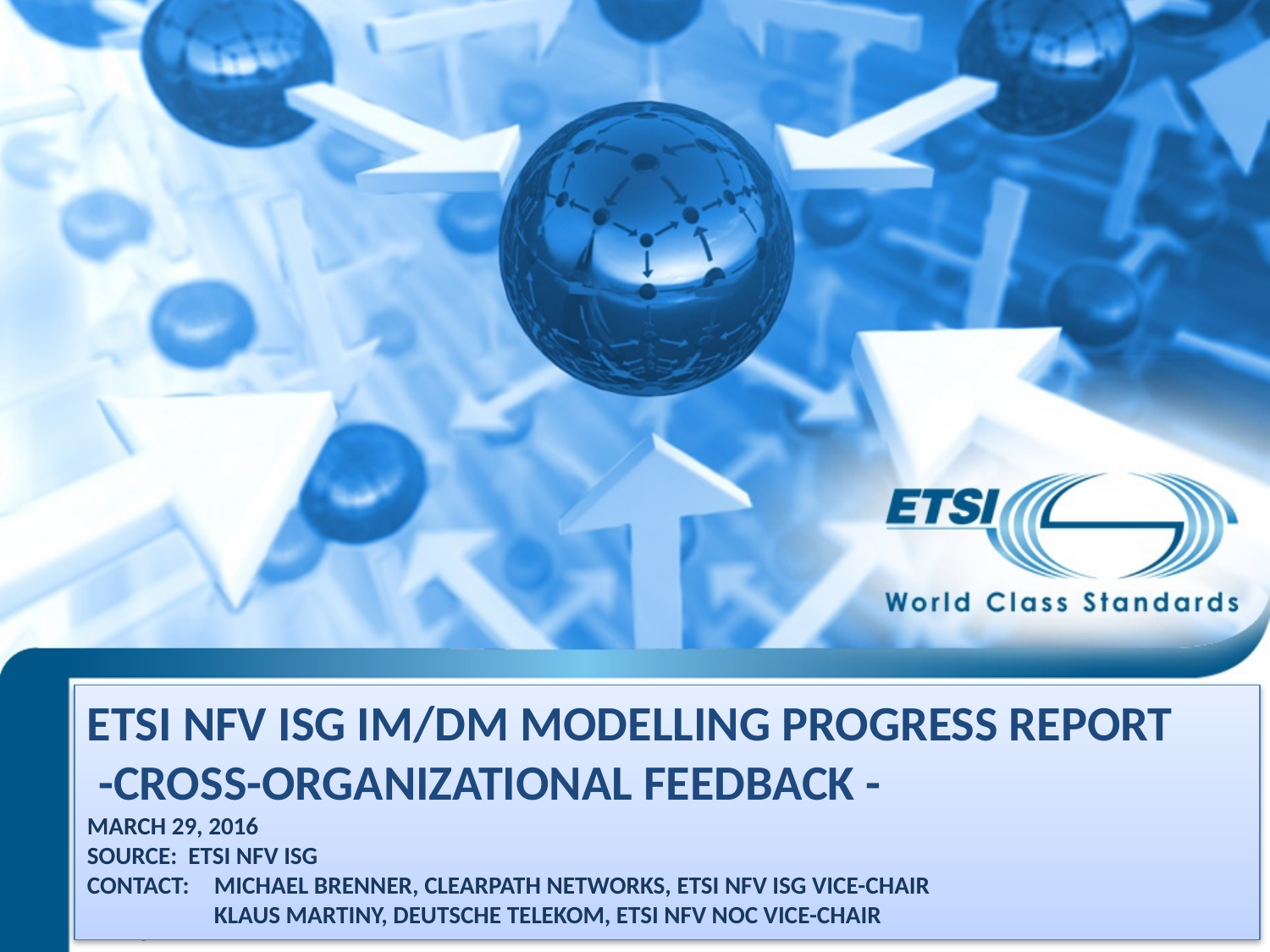

ETSI NFV ISG IM/DM Modelling progress Report
 -CROSS-organizationAL Feedback -
March 29, 2016
Source:  ETSI NFV ISG
Contact:	Michael Brenner, ClearPath Networks, ETSI NFV ISG Vice-Chair
	Klaus MartiNy, Deutsche Telekom, ETSI NFV Noc vice-chair
© ETSI All rights reserved